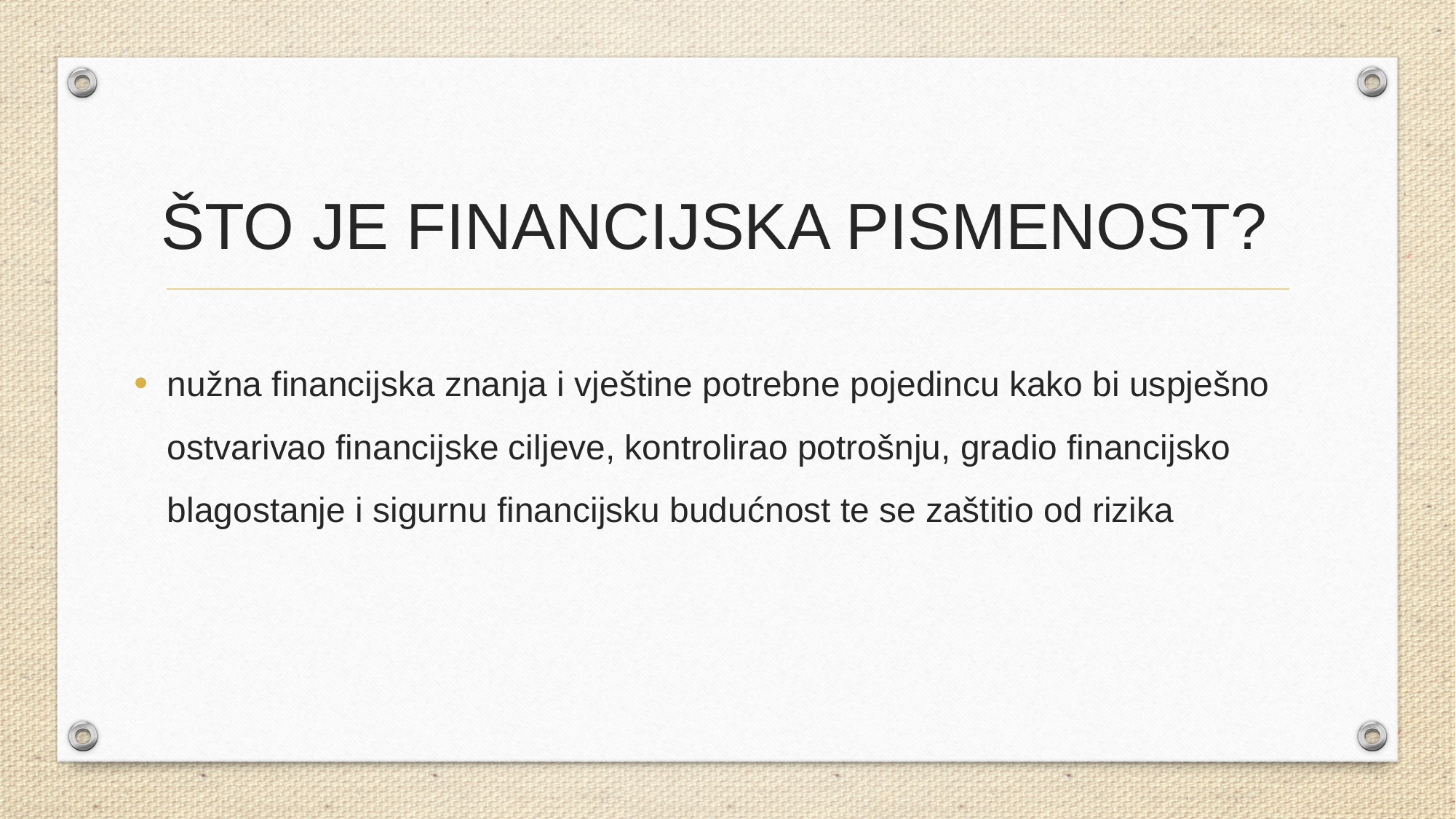

# ŠTO JE FINANCIJSKA PISMENOST?
nužna financijska znanja i vještine potrebne pojedincu kako bi uspješno ostvarivao financijske ciljeve, kontrolirao potrošnju, gradio financijsko blagostanje i sigurnu financijsku budućnost te se zaštitio od rizika